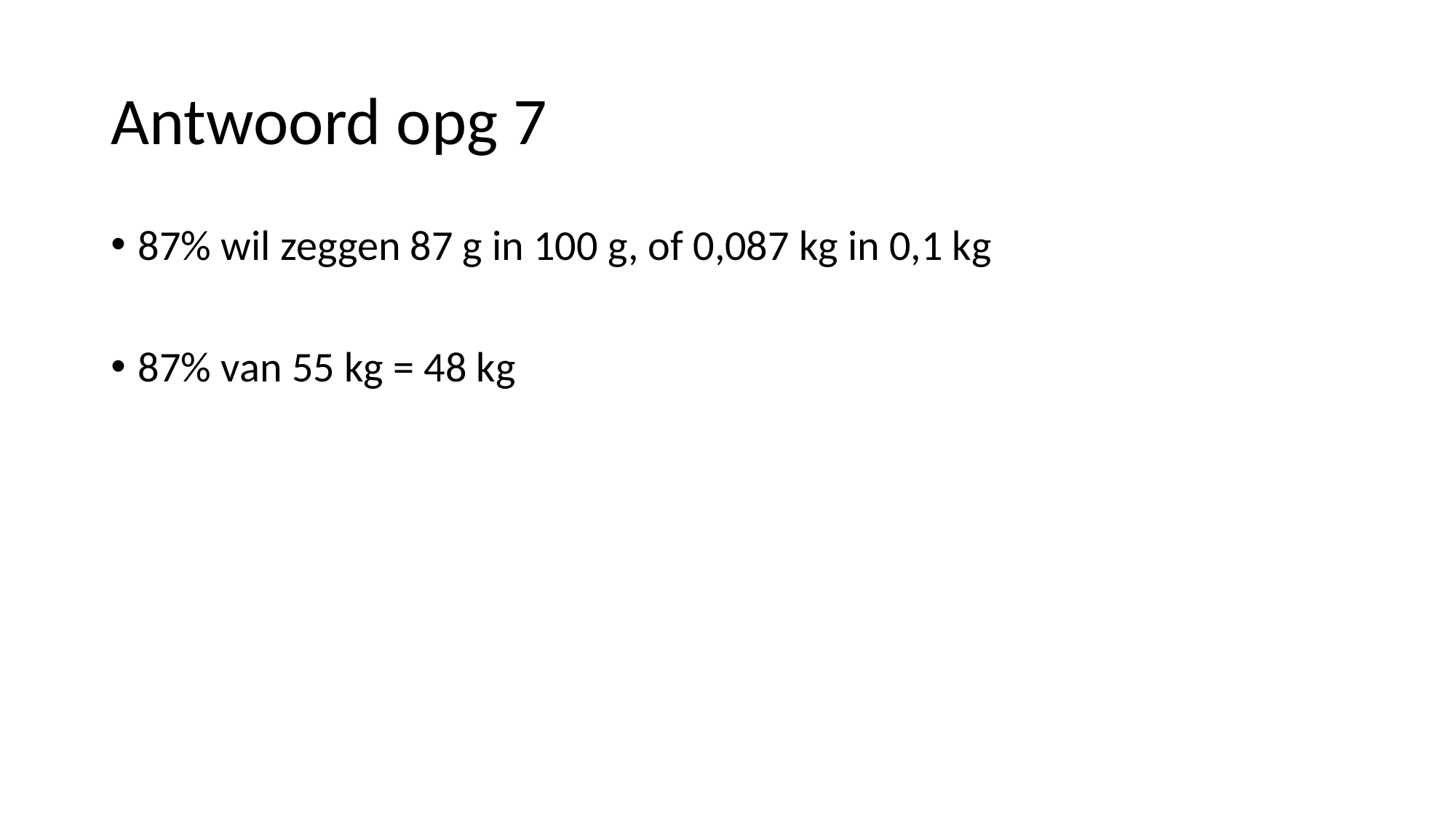

# Antwoord opg 7
87% wil zeggen 87 g in 100 g, of 0,087 kg in 0,1 kg

87% van 55 kg = 48 kg